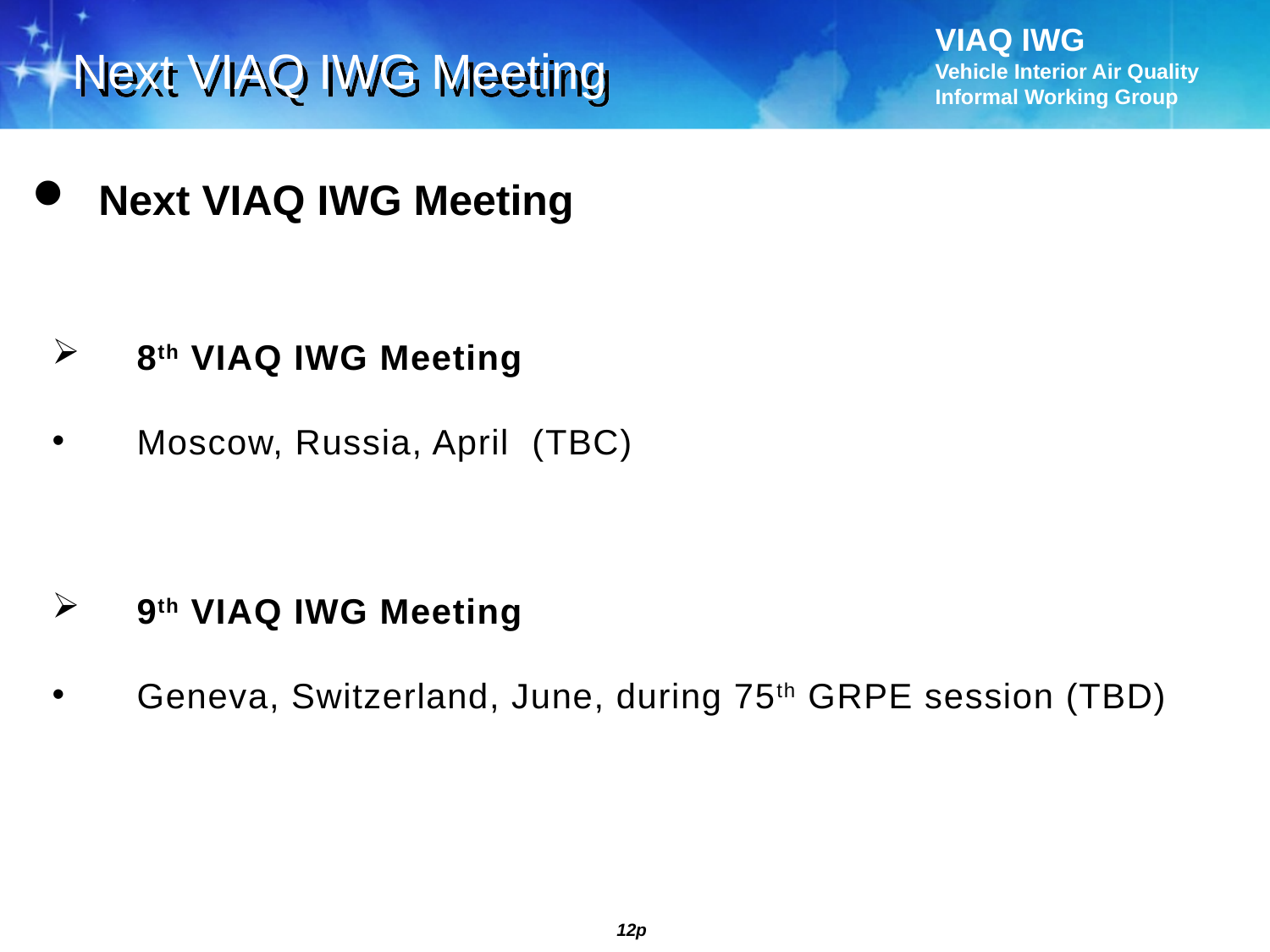

Next VIAQ IWG Meeting
  Next VIAQ IWG Meeting
8th VIAQ IWG Meeting
Moscow, Russia, April  (TBC)

9th VIAQ IWG Meeting
Geneva, Switzerland, June, during 75th GRPE session (TBD)